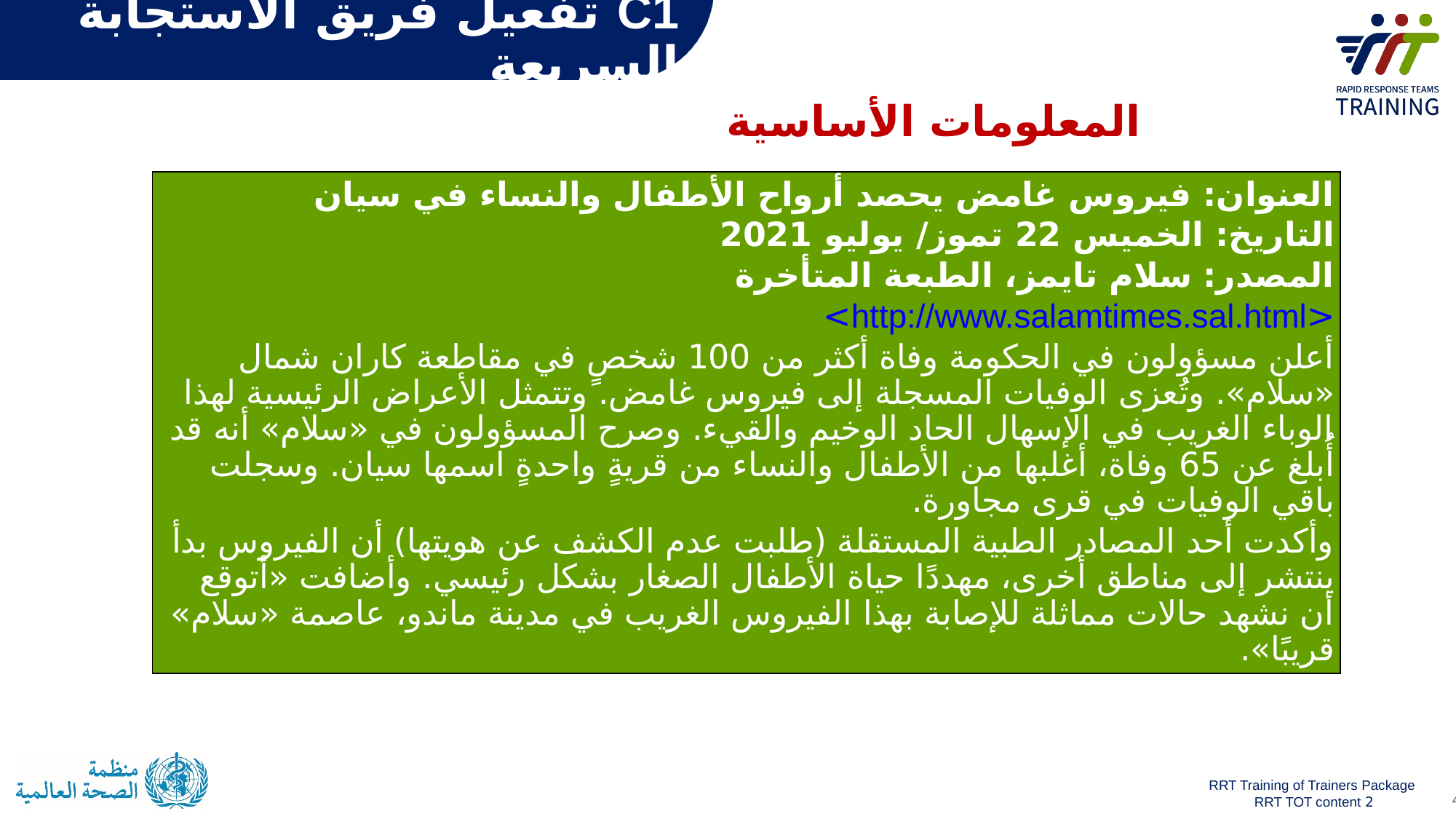

# C1 تفعيل فريق الاستجابة السريعة
المعلومات الأساسية
العنوان: فيروس غامض يحصد أرواح الأطفال والنساء في سيان
التاريخ: الخميس 22 تموز/ يوليو 2021
المصدر: سلام تايمز، الطبعة المتأخرة
<http://www.salamtimes.sal.html>
أعلن مسؤولون في الحكومة وفاة أكثر من 100 شخصٍ في مقاطعة كاران شمال «سلام». وتُعزى الوفيات المسجلة إلى فيروس غامض. وتتمثل الأعراض الرئيسية لهذا الوباء الغريب في الإسهال الحاد الوخيم والقيء. وصرح المسؤولون في «سلام» أنه قد أُبلغ عن 65 وفاة، أغلبها من الأطفال والنساء من قريةٍ واحدةٍ اسمها سيان. وسجلت باقي الوفيات في قرى مجاورة.
وأكدت أحد المصادر الطبية المستقلة (طلبت عدم الكشف عن هويتها) أن الفيروس بدأ ينتشر إلى مناطق أخرى، مهددًا حياة الأطفال الصغار بشكل رئيسي. وأضافت «أتوقع أن نشهد حالات مماثلة للإصابة بهذا الفيروس الغريب في مدينة ماندو، عاصمة «سلام» قريبًا».